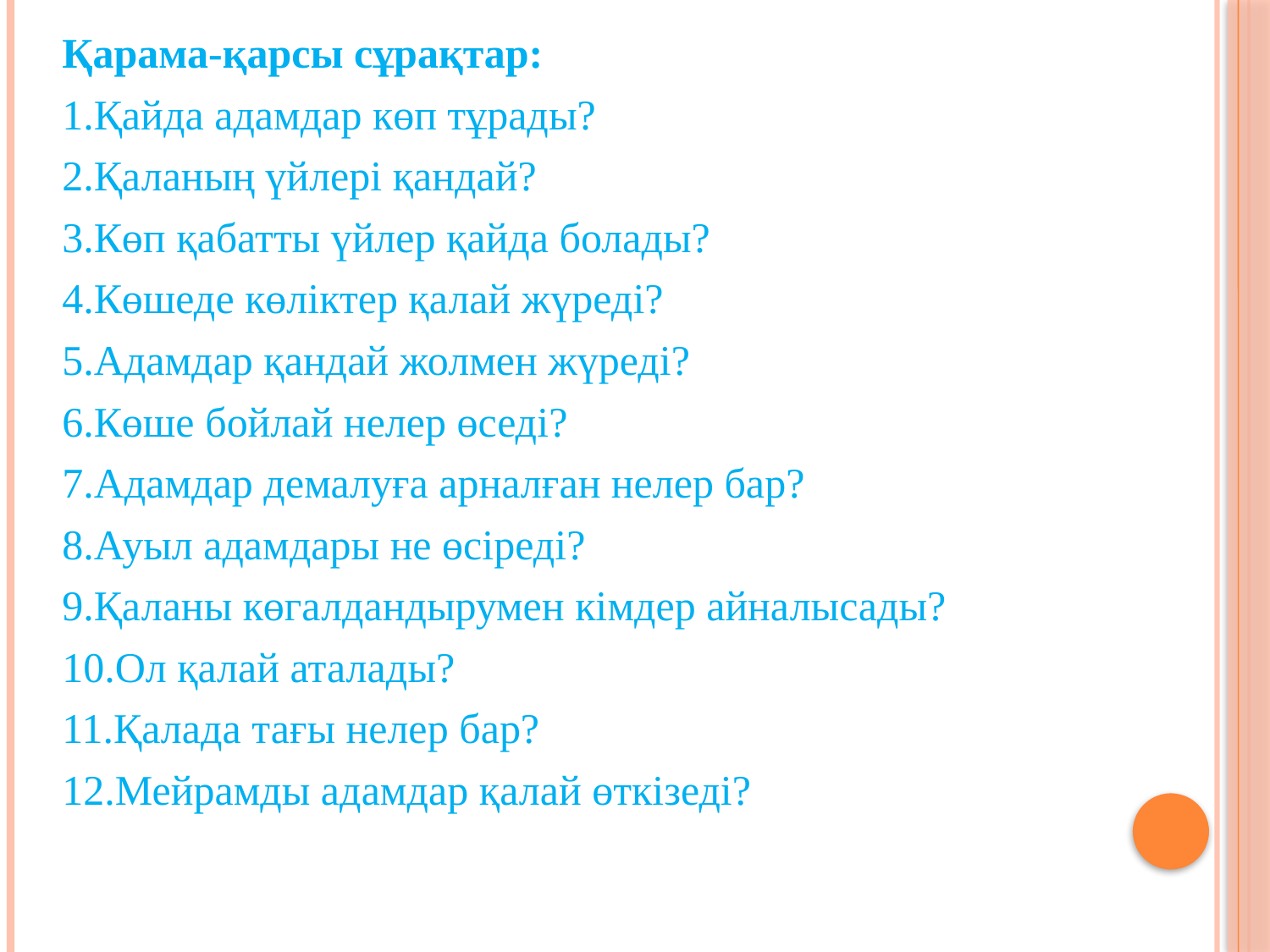

Қарама-қарсы сұрақтар:
1.Қайда адамдар көп тұрады?
2.Қаланың үйлері қандай?
3.Көп қабатты үйлер қайда болады?
4.Көшеде көліктер қалай жүреді?
5.Адамдар қандай жолмен жүреді?
6.Көше бойлай нелер өседі?
7.Адамдар демалуға арналған нелер бар?
8.Ауыл адамдары не өсіреді?
9.Қаланы көгалдандырумен кімдер айналысады?
10.Ол қалай аталады?
11.Қалада тағы нелер бар?
12.Мейрамды адамдар қалай өткізеді?